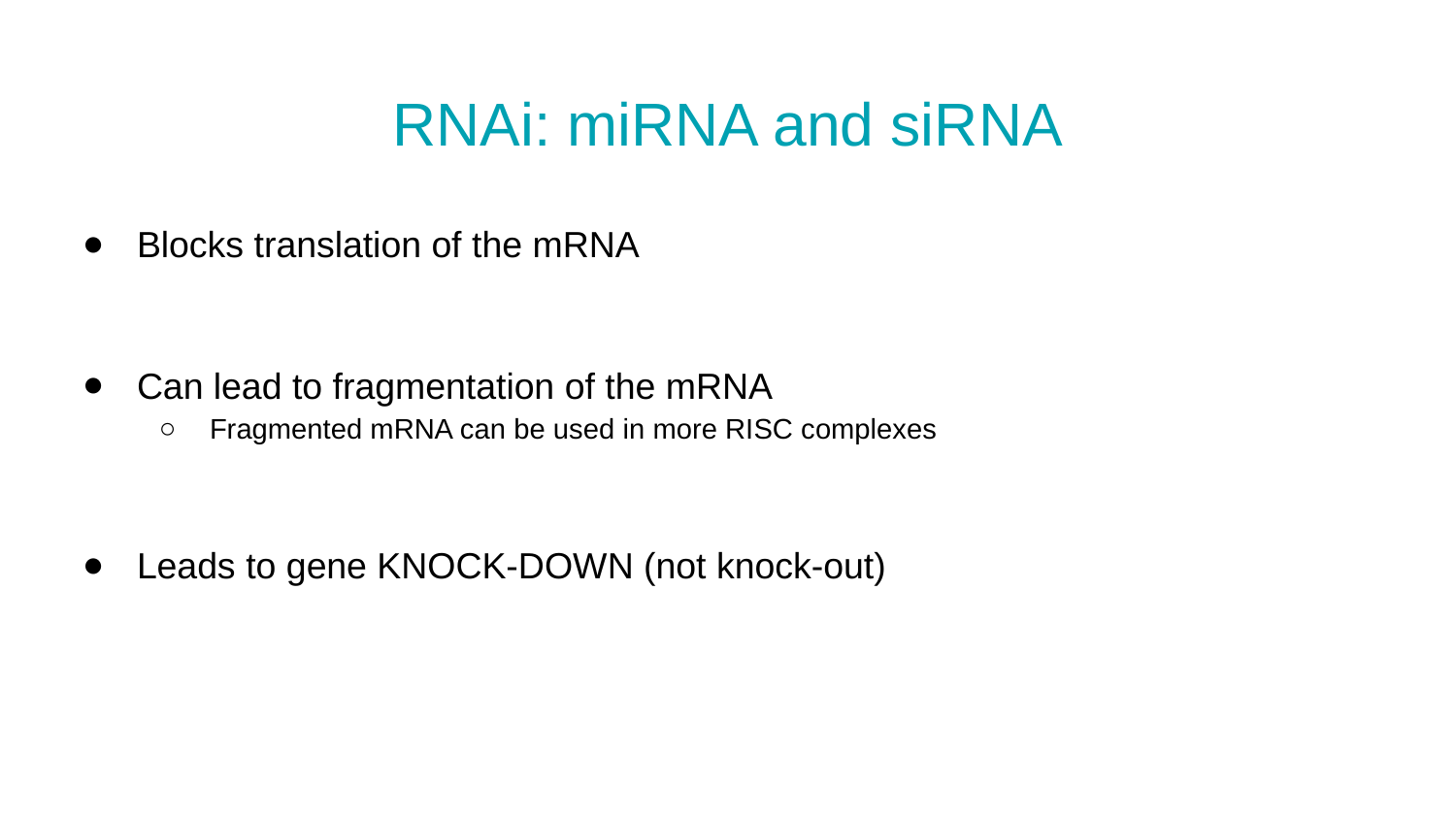

# RNAi: miRNA and siRNA
Blocks translation of the mRNA

Can lead to fragmentation of the mRNA
Fragmented mRNA can be used in more RISC complexes

Leads to gene KNOCK-DOWN (not knock-out)